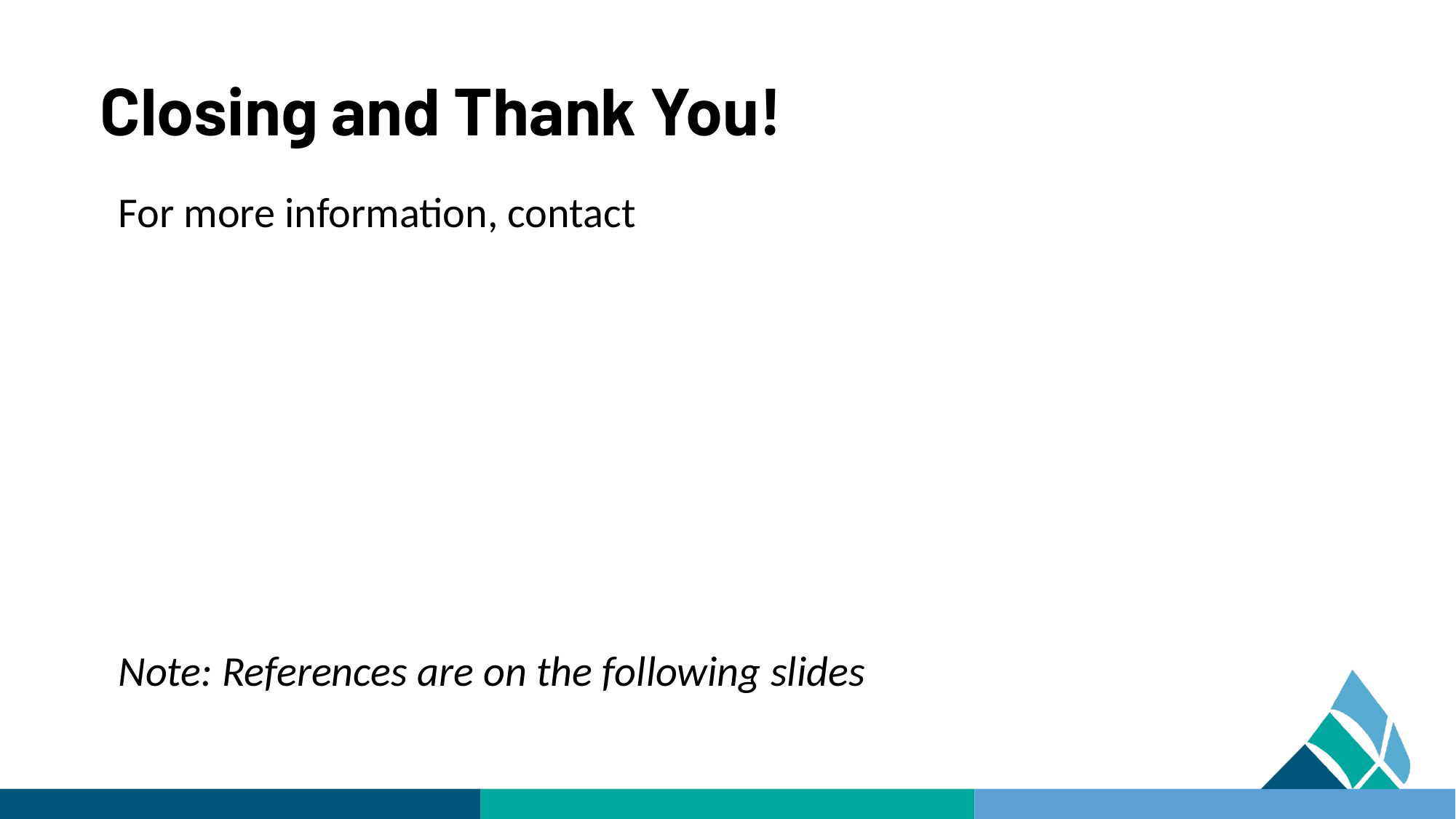

# Closing and Thank You!
For more information, contact

Note: References are on the following slides